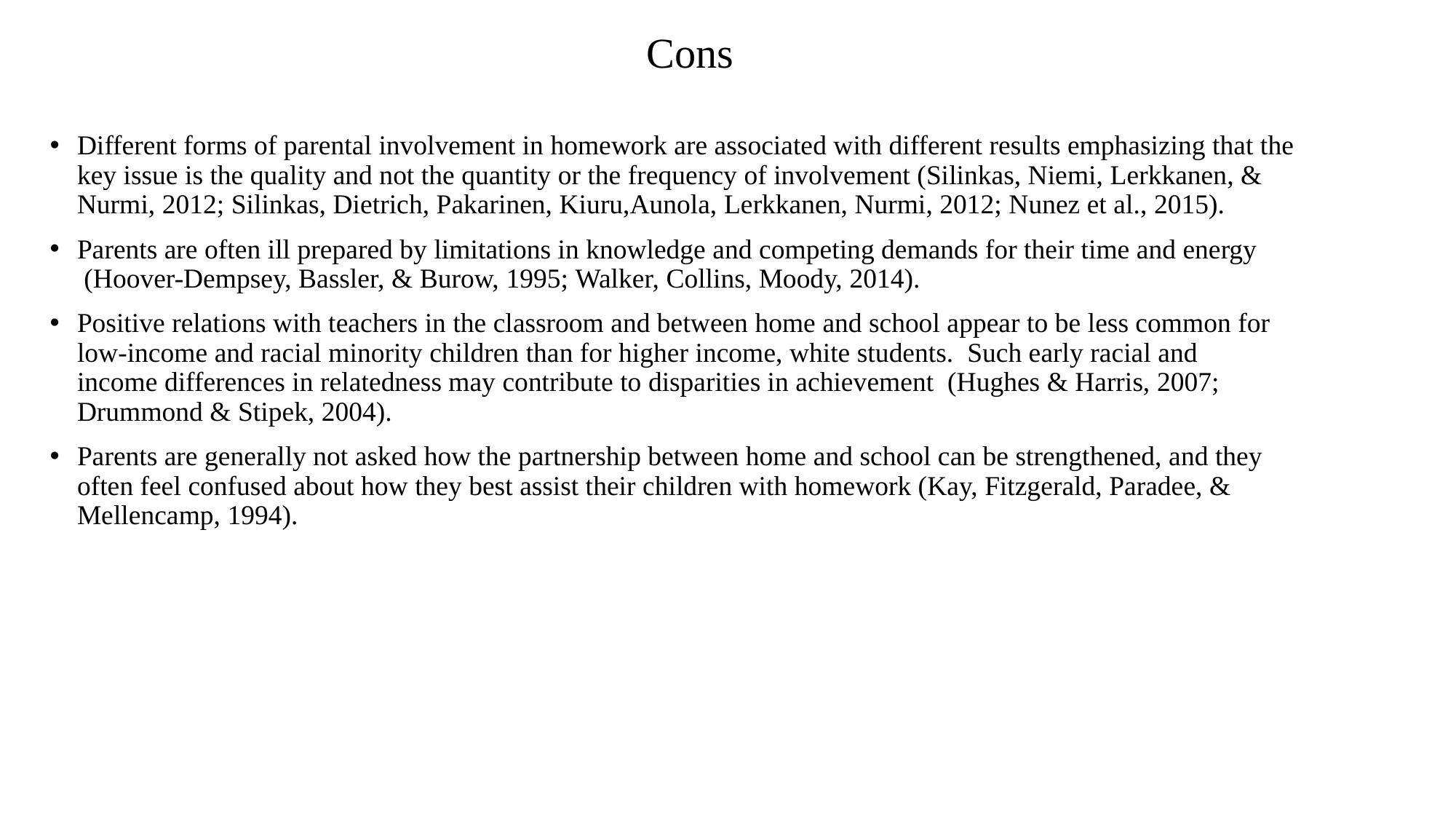

# Cons
Different forms of parental involvement in homework are associated with different results emphasizing that the key issue is the quality and not the quantity or the frequency of involvement (Silinkas, Niemi, Lerkkanen, & Nurmi, 2012; Silinkas, Dietrich, Pakarinen, Kiuru,Aunola, Lerkkanen, Nurmi, 2012; Nunez et al., 2015).
Parents are often ill prepared by limitations in knowledge and competing demands for their time and energy  (Hoover-Dempsey, Bassler, & Burow, 1995; Walker, Collins, Moody, 2014).
Positive relations with teachers in the classroom and between home and school appear to be less common for low-income and racial minority children than for higher income, white students.  Such early racial and income differences in relatedness may contribute to disparities in achievement  (Hughes & Harris, 2007; Drummond & Stipek, 2004).
Parents are generally not asked how the partnership between home and school can be strengthened, and they often feel confused about how they best assist their children with homework (Kay, Fitzgerald, Paradee, & Mellencamp, 1994).